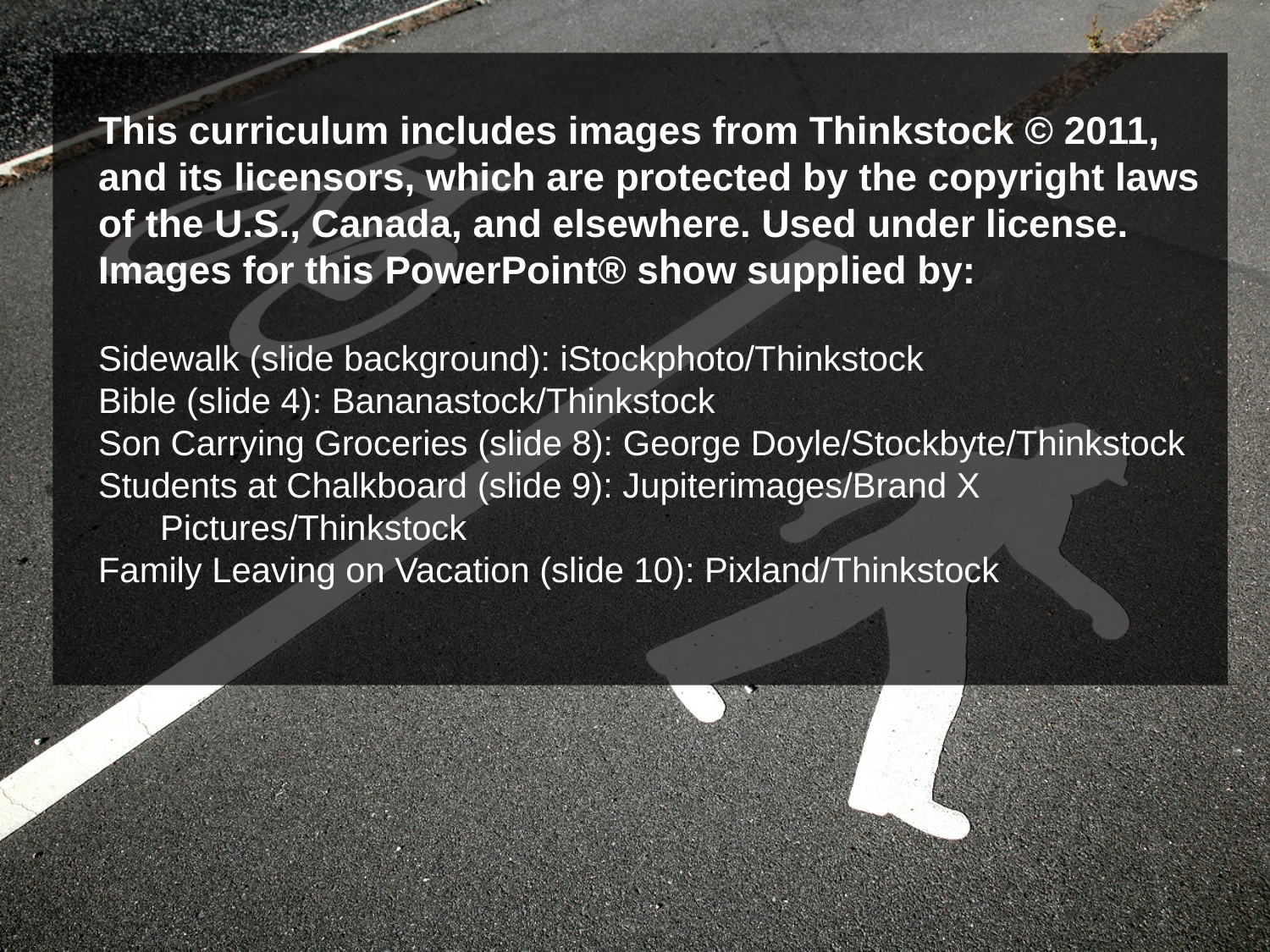

This curriculum includes images from Thinkstock © 2011, and its licensors, which are protected by the copyright laws of the U.S., Canada, and elsewhere. Used under license. Images for this PowerPoint® show supplied by:

Sidewalk (slide background): iStockphoto/Thinkstock
Bible (slide 4): Bananastock/Thinkstock
Son Carrying Groceries (slide 8): George Doyle/Stockbyte/Thinkstock
Students at Chalkboard (slide 9): Jupiterimages/Brand X Pictures/Thinkstock
Family Leaving on Vacation (slide 10): Pixland/Thinkstock